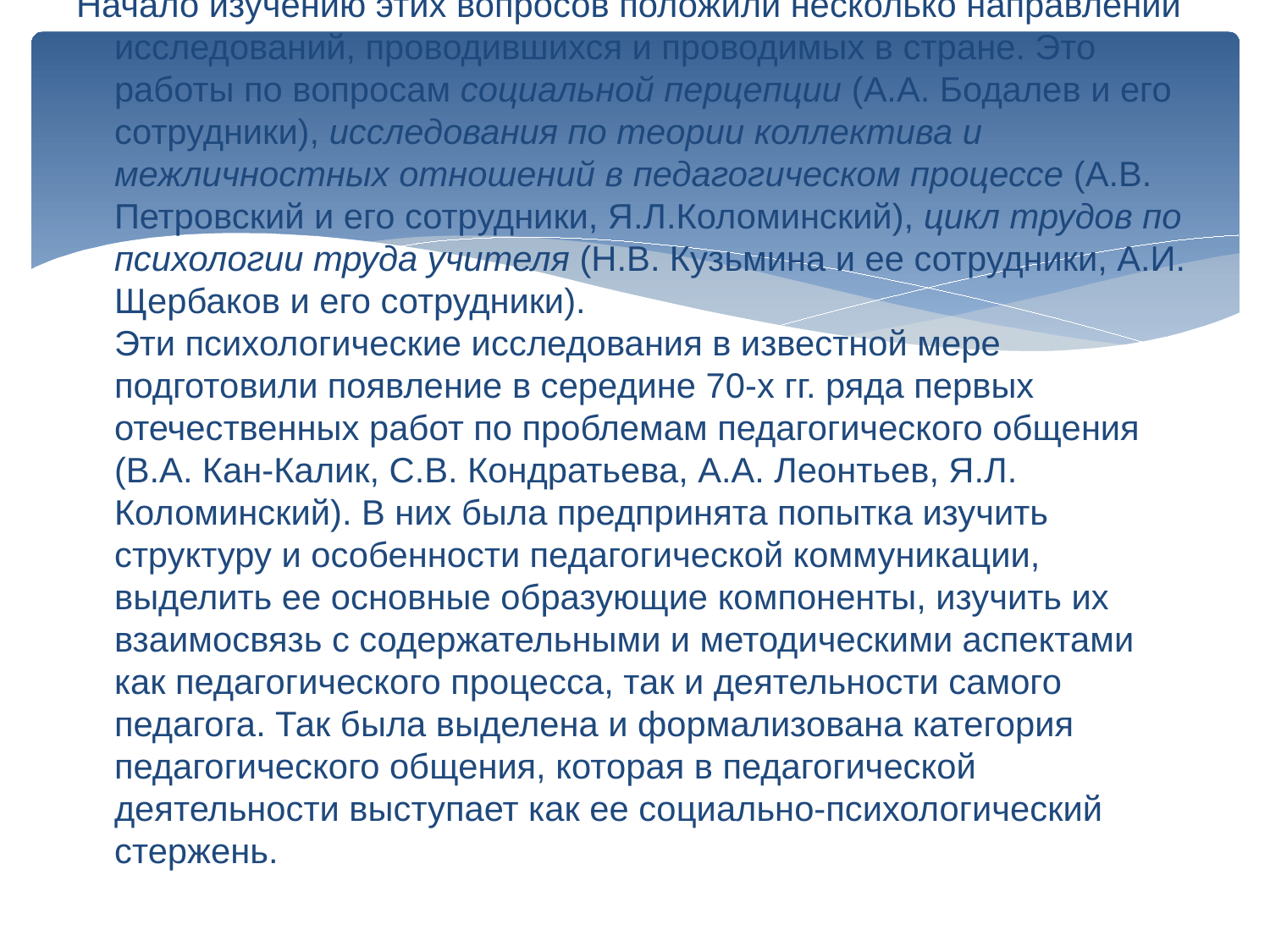

# Начало изучению этих вопросов положили несколько направлений исследований, проводившихся и проводимых в стране. Это работы по вопросам социальной перцепции (А.А. Бодалев и его сотрудники), исследования по теории коллектива и межличностных отношений в педагогическом процессе (А.В. Петровский и его сотрудники, Я.Л.Коломинский), цикл трудов по психологии труда учителя (Н.В. Кузьмина и ее сотрудники, А.И. Щербаков и его сотрудники). Эти психологические исследования в известной мере подготовили появление в середине 70-х гг. ряда первых отечественных работ по проблемам педагогического общения (В.А. Кан-Калик, С.В. Кондратьева, А.А. Леонтьев, Я.Л. Коломинский). В них была предпринята попытка изучить структуру и особенности педагогической коммуникации, выделить ее основные образующие компоненты, изучить их взаимосвязь с содержательными и методическими аспектами как педагогического процесса, так и деятельности самого педагога. Так была выделена и формализована категория педагогического общения, которая в педагогической деятельности выступает как ее социально-психологический стержень.